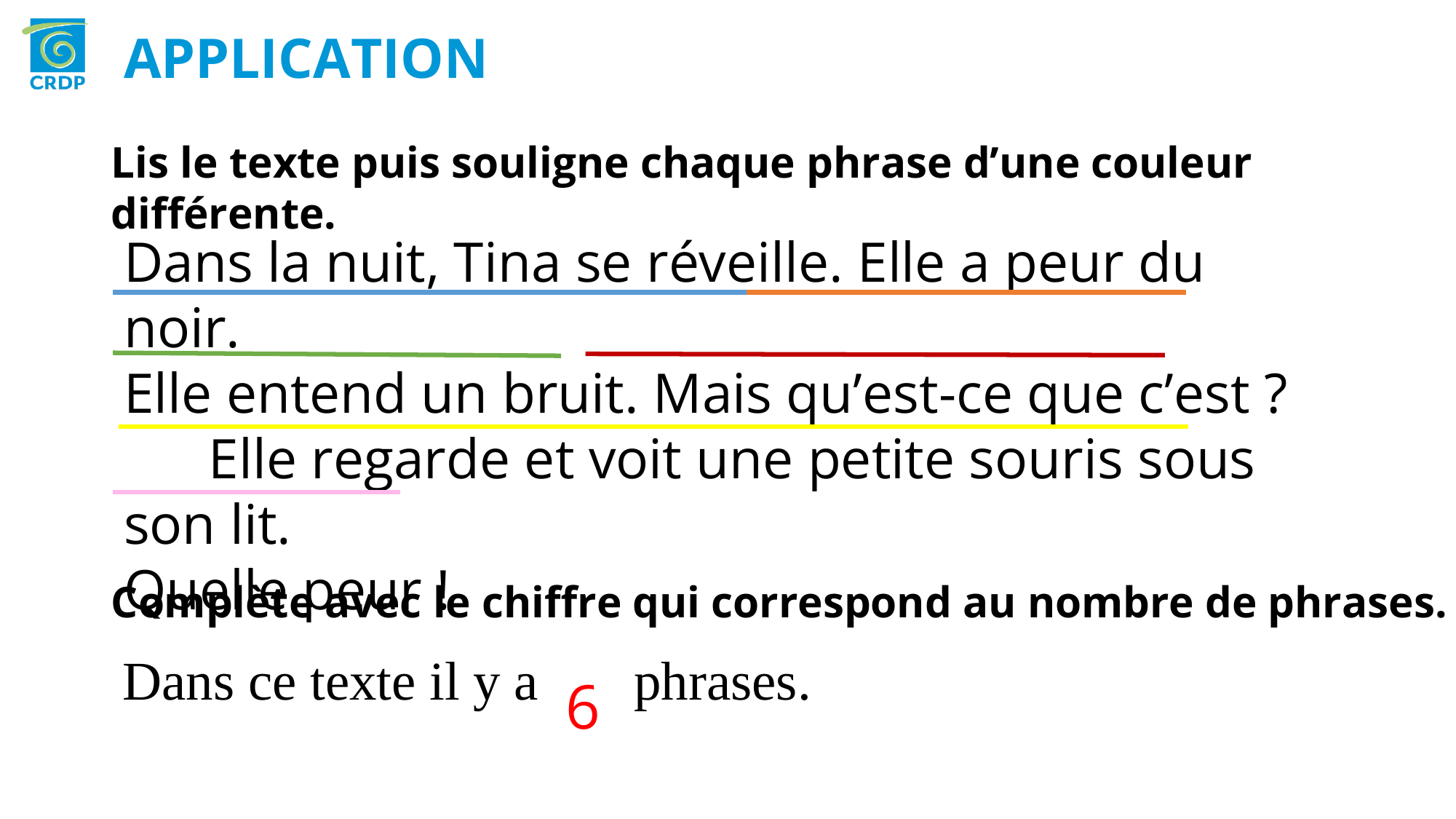

APPLICATION
Lis le texte puis souligne chaque phrase d’une couleur différente.
Dans la nuit, Tina se réveille. Elle a peur du noir.
Elle entend un bruit. Mais qu’est-ce que c’est ?         Elle regarde et voit une petite souris sous son lit.
Quelle peur !
Complète avec le chiffre qui correspond au nombre de phrases.
Dans ce texte il y a  … phrases.
6